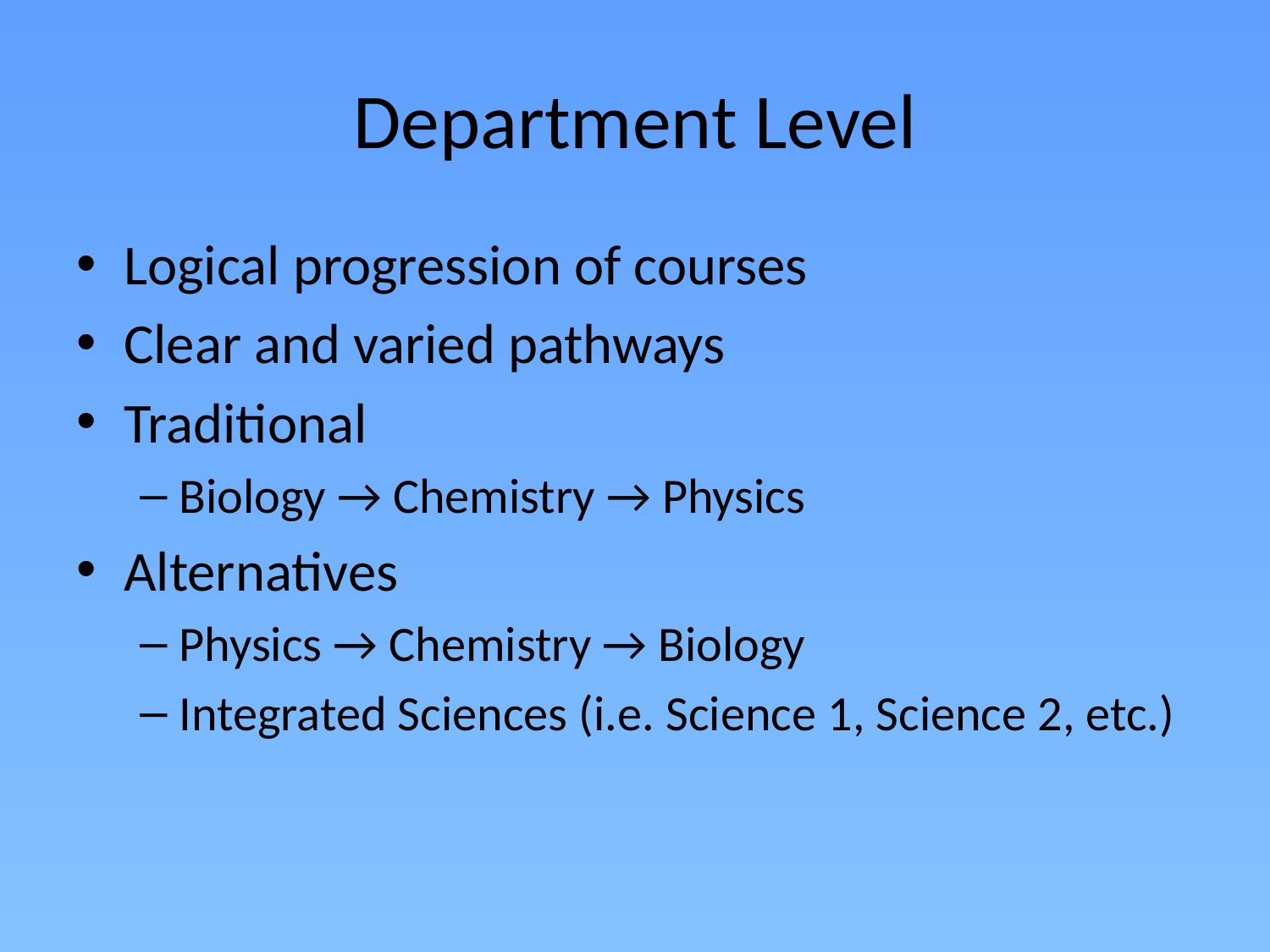

# Department Level
Logical progression of courses
Clear and varied pathways
Traditional
Biology → Chemistry → Physics
Alternatives
Physics → Chemistry → Biology
Integrated Sciences (i.e. Science 1, Science 2, etc.)